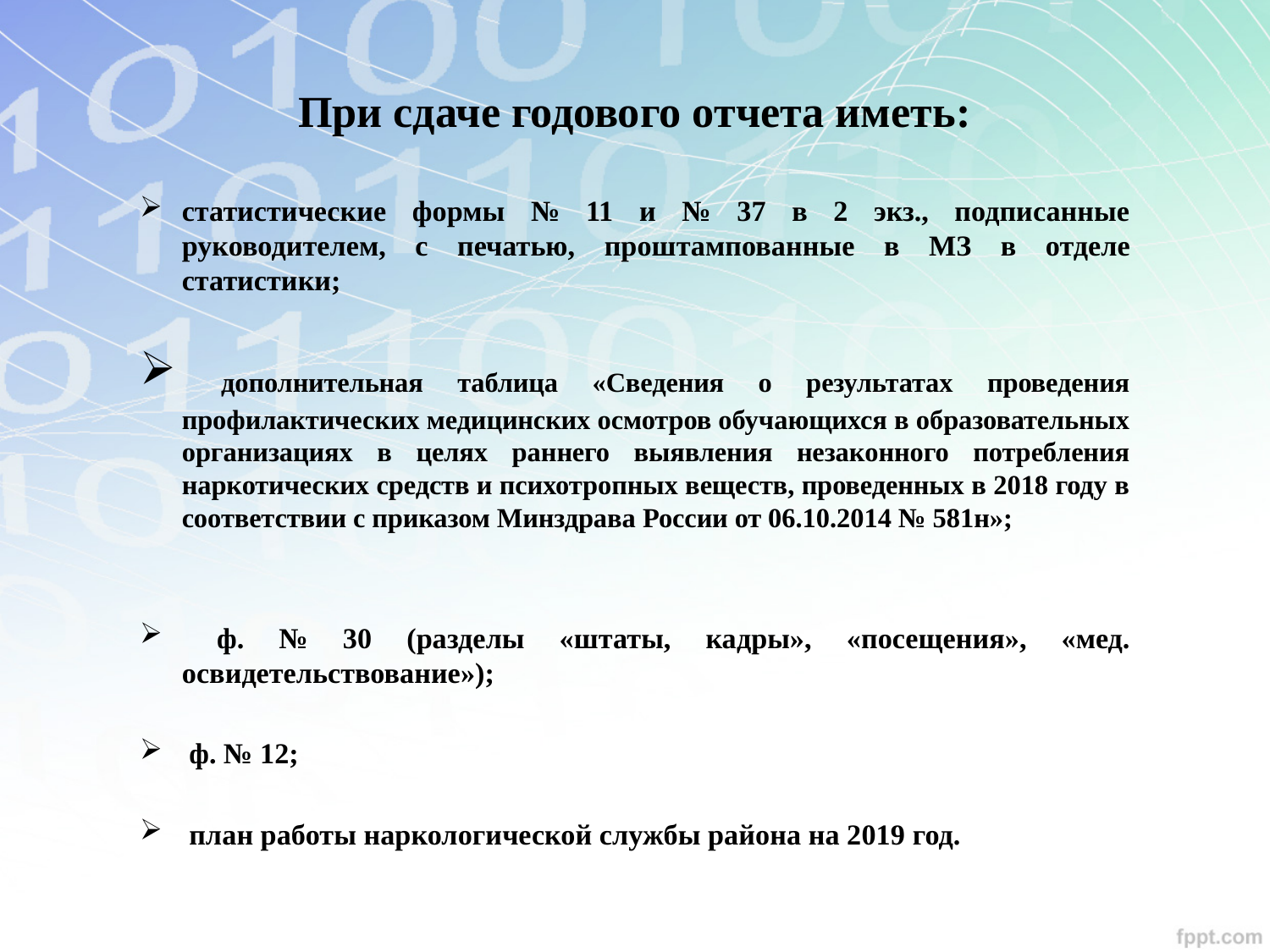

# При сдаче годового отчета иметь:
статистические формы № 11 и № 37 в 2 экз., подписанные руководителем, с печатью, проштампованные в МЗ в отделе статистики;

 дополнительная таблица «Сведения о результатах проведения профилактических медицинских осмотров обучающихся в образовательных организациях в целях раннего выявления незаконного потребления наркотических средств и психотропных веществ, проведенных в 2018 году в соответствии с приказом Минздрава России от 06.10.2014 № 581н»;

 ф. № 30 (разделы «штаты, кадры», «посещения», «мед. освидетельствование»);

 ф. № 12;

 план работы наркологической службы района на 2019 год.